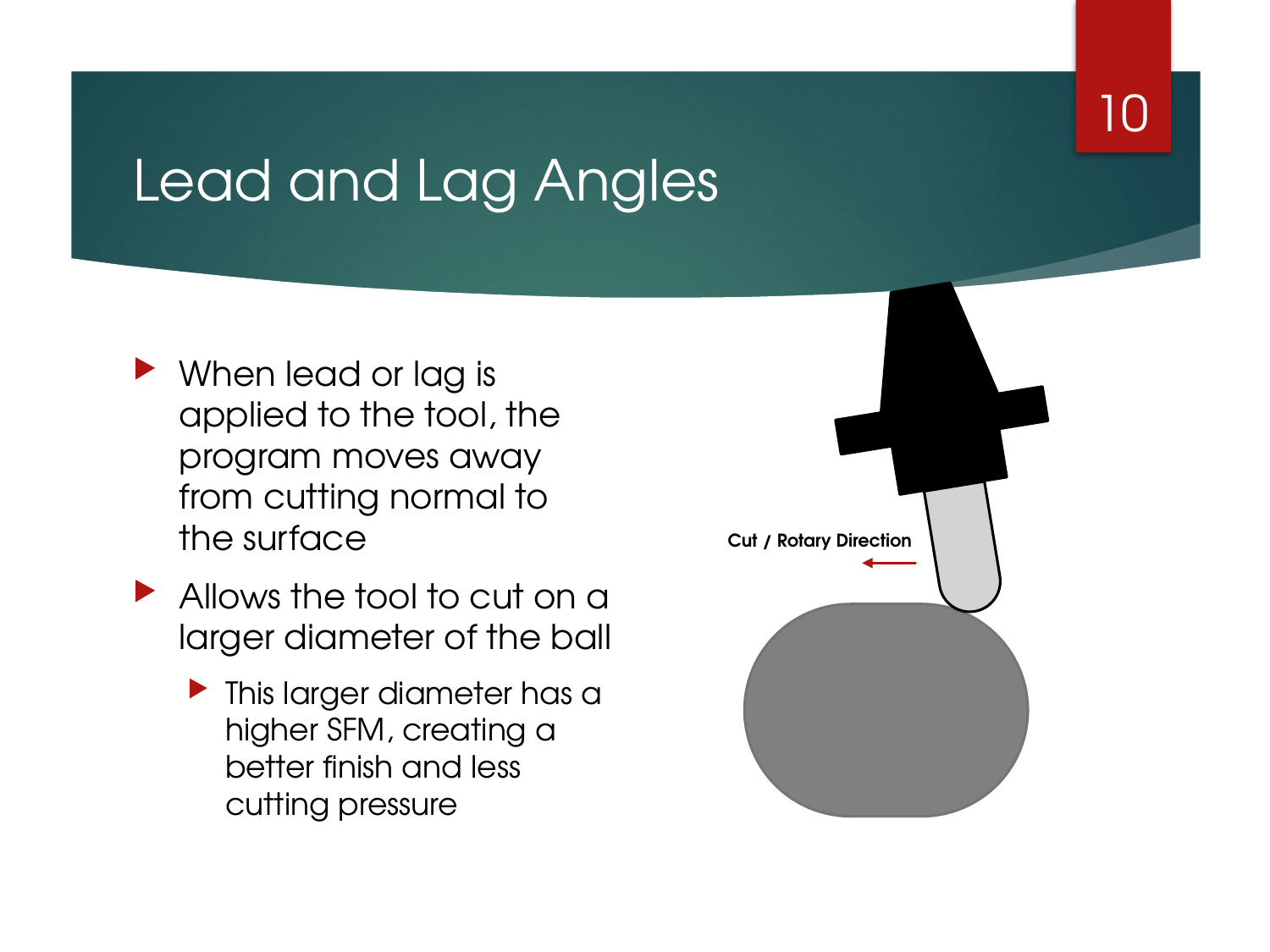

10
# Lead and Lag Angles

When lead or lag is applied to the tool, the program moves away from cutting normal to the surface
Allows the tool to cut on a larger diameter of the ball
This larger diameter has a higher SFM, creating a better finish and less cutting pressure

Cut / Rotary Direction